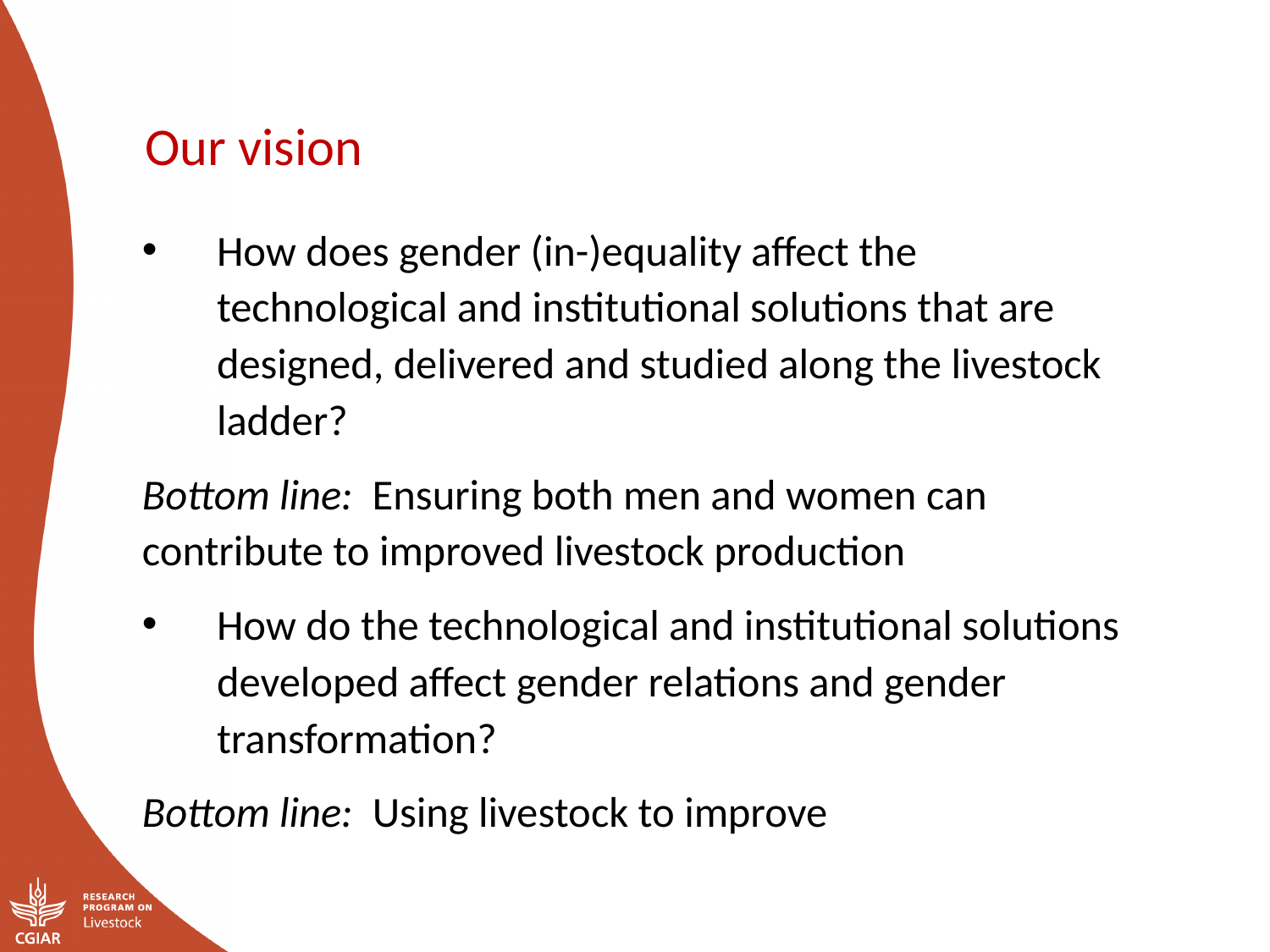

Our vision
How does gender (in-)equality affect the technological and institutional solutions that are designed, delivered and studied along the livestock ladder?
Bottom line:  Ensuring both men and women can contribute to improved livestock production
How do the technological and institutional solutions developed affect gender relations and gender transformation?
Bottom line:  Using livestock to improve